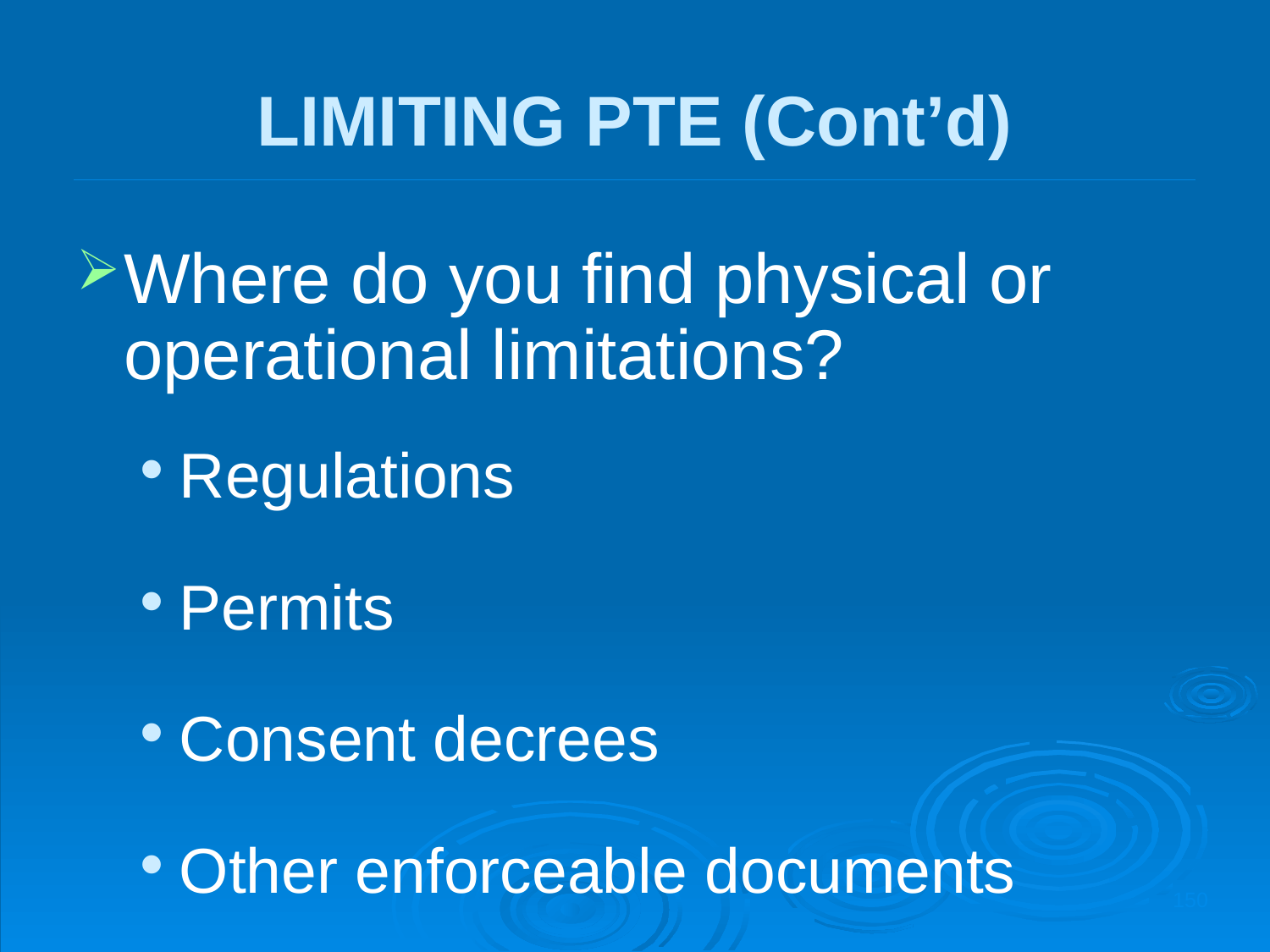

LIMITING PTE (Cont’d)

Where do you find physical or operational limitations?

Regulations

Permits

Consent decrees

Other enforceable documents

150